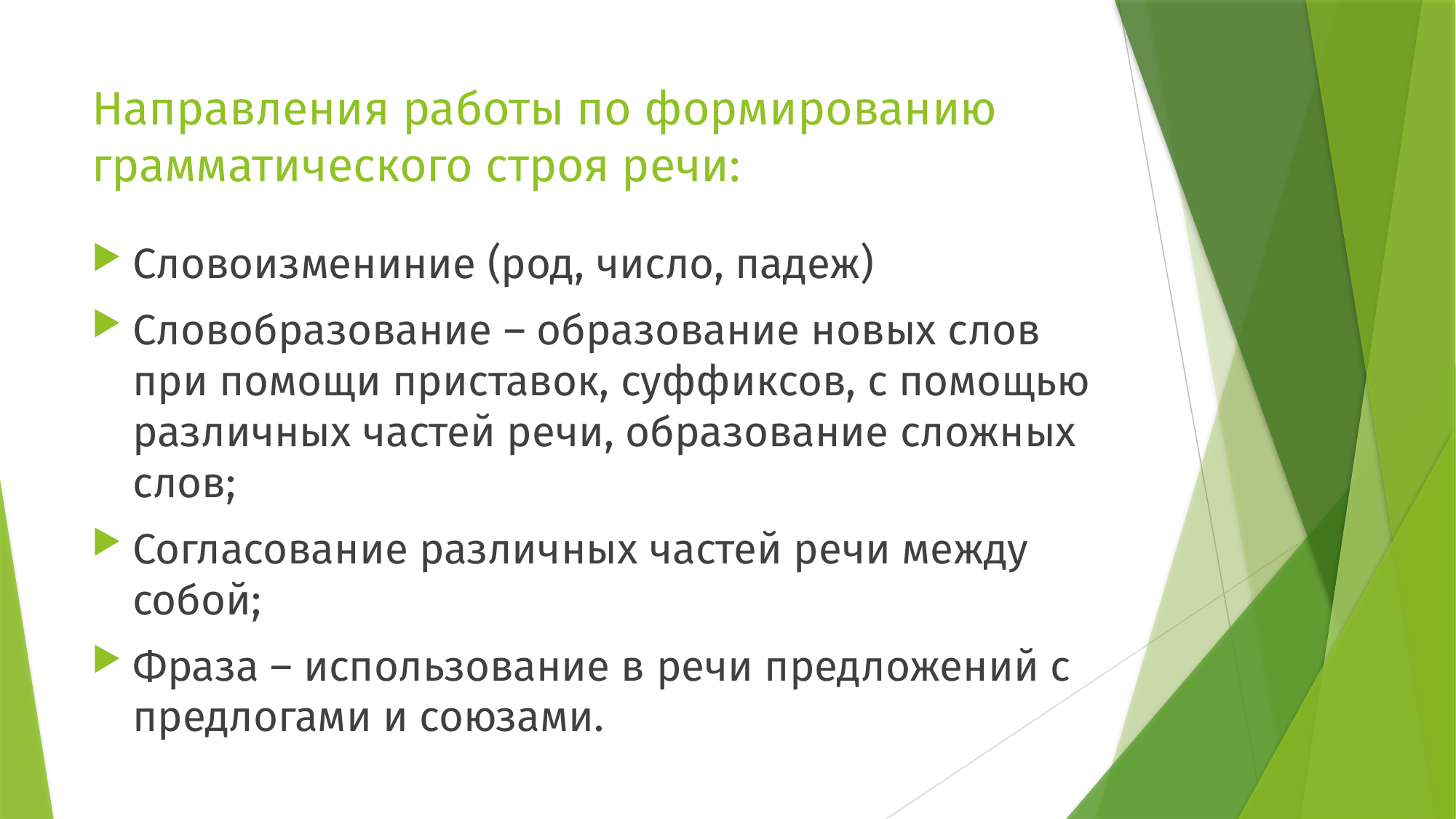

# Направления работы по формированию грамматического строя речи:
Словоизмениние (род, число, падеж)
Словобразование – образование новых слов при помощи приставок, суффиксов, с помощью различных частей речи, образование сложных слов;
Согласование различных частей речи между собой;
Фраза – использование в речи предложений с предлогами и союзами.